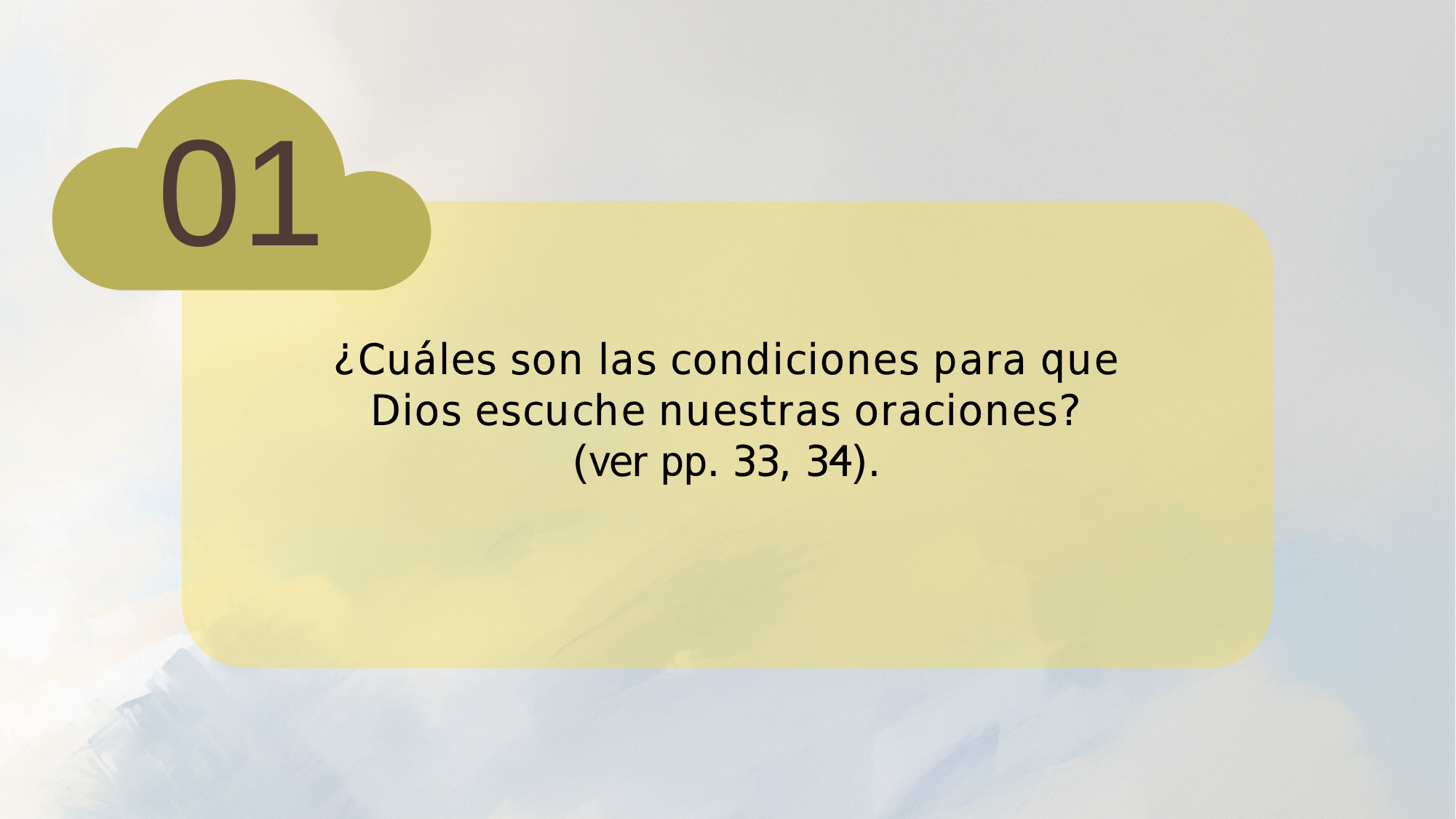

01

¿Cuáles son las condiciones para que Dios escuche nuestras oraciones? (ver pp. 33, 34).